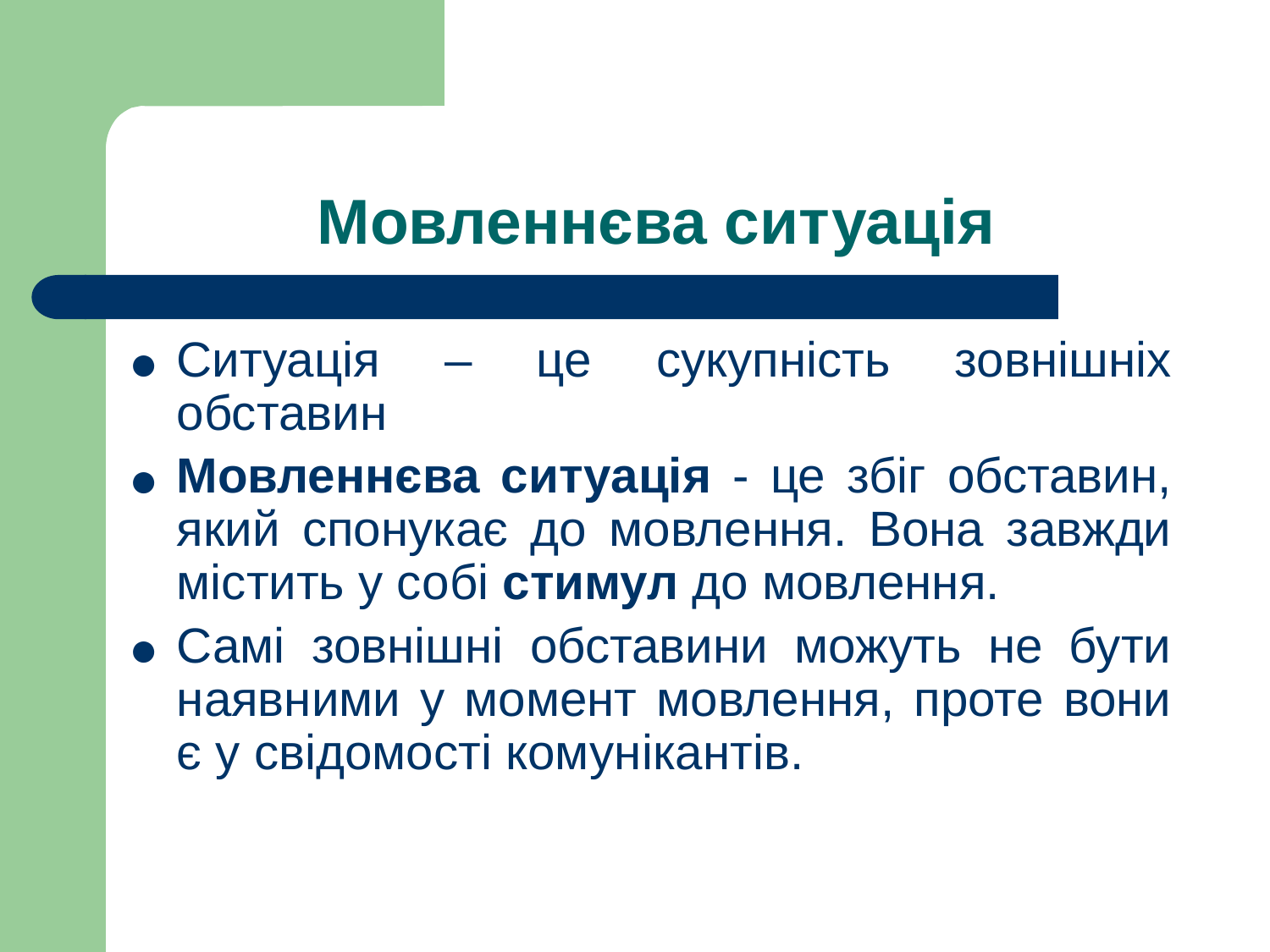

# Мовленнєва ситуація
Ситуація – це сукупність зовнішніх обставин
Мовленнєва ситуація - це збіг обставин, який спонукає до мовлення. Вона завжди містить у собі стимул до мовлення.
Самі зовнішні обставини можуть не бути наявними у момент мовлення, проте вони є у свідомості комунікантів.